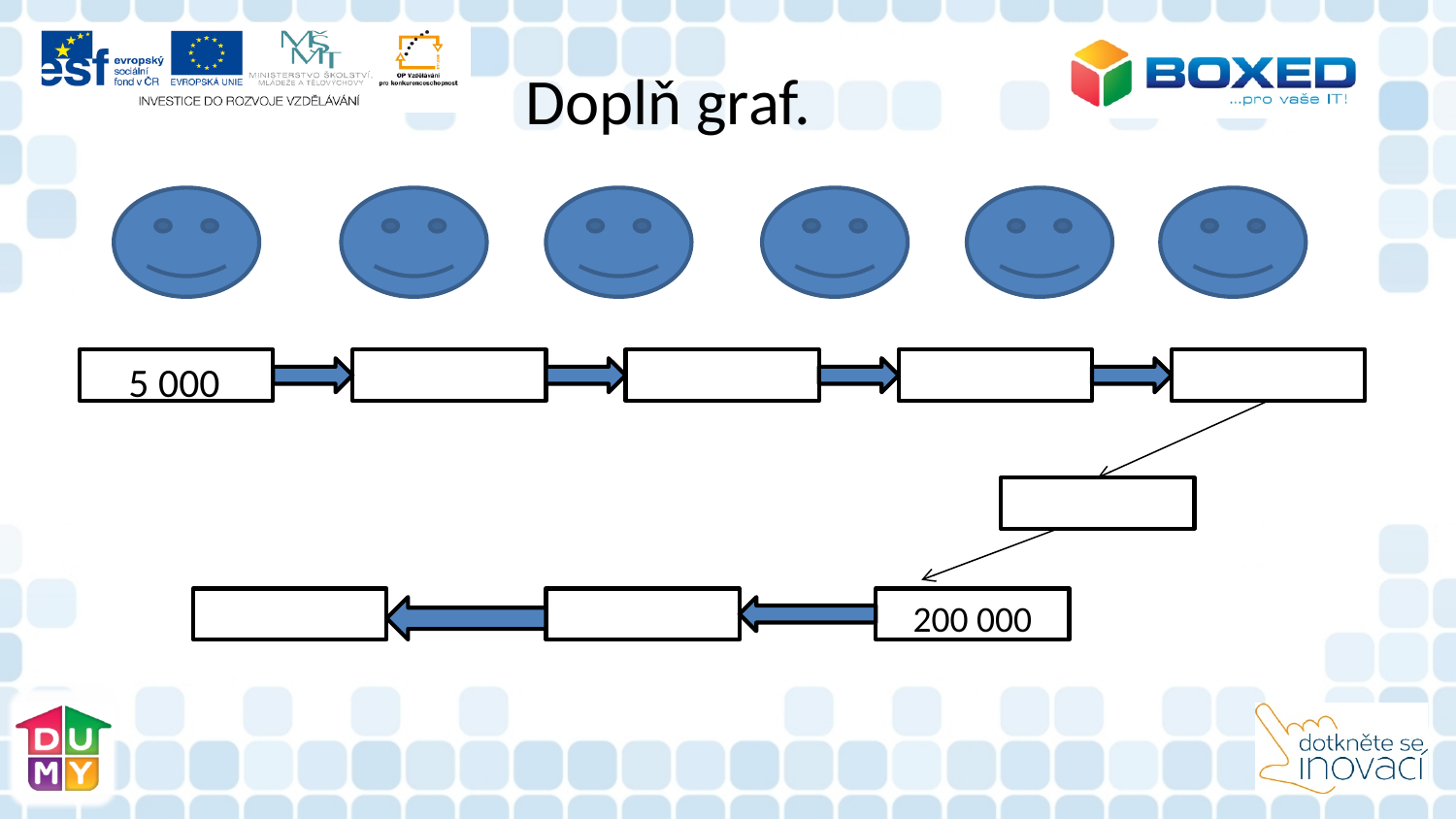

# Doplň graf.

5 000

200 000